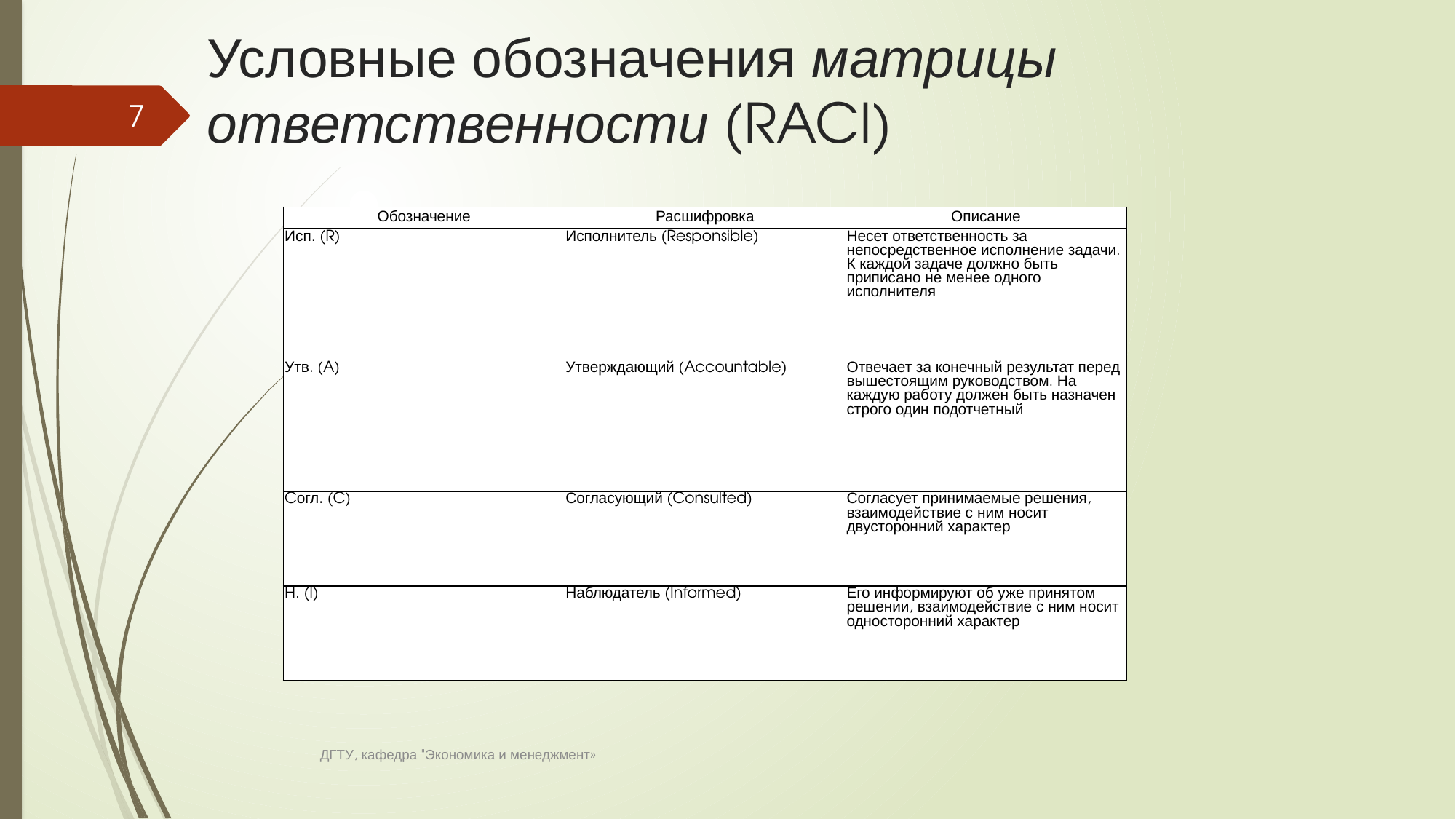

# Условные обозначения матрицы ответственности (RACI)
7
| Обозначение | Расшифровка | Описание |
| --- | --- | --- |
| Исп. (R) | Исполнитель (Responsible) | Несет ответственность за непосредственное исполнение задачи. К каждой задаче должно быть приписано не менее одного исполнителя |
| Утв. (A) | Утверждающий (Accountable) | Отвечает за конечный результат перед вышестоящим руководством. На каждую работу должен быть назначен строго один подотчетный |
| Cогл. (C) | Согласующий (Consulted) | Согласует принимаемые решения, взаимодействие с ним носит двусторонний характер |
| Н. (I) | Наблюдатель (Informed) | Его информируют об уже принятом решении, взаимодействие с ним носит односторонний характер |
ДГТУ, кафедра "Экономика и менеджмент»